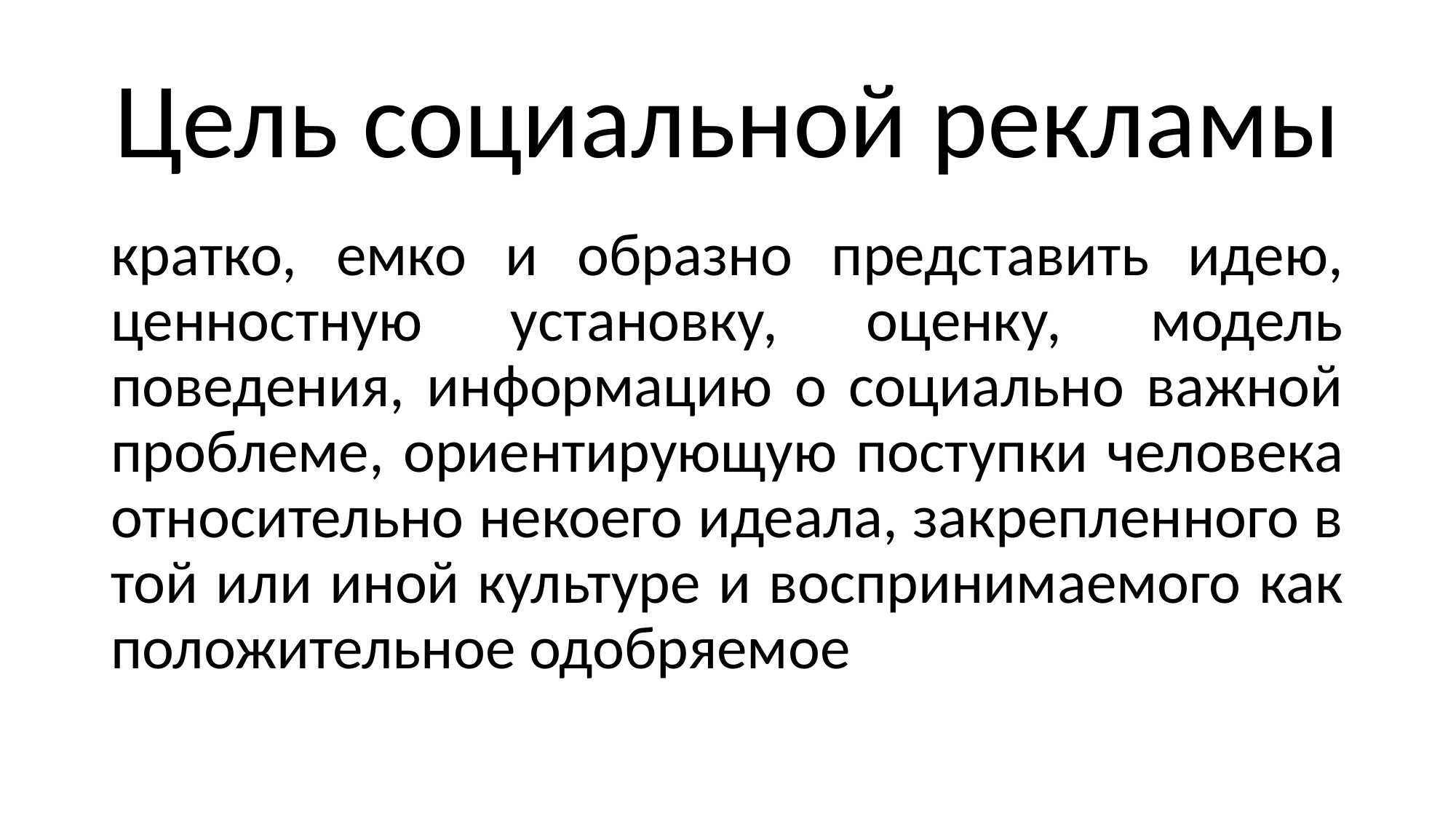

# Цель социальной рекламы
кратко, емко и образно представить идею, ценностную установку, оценку, модель поведения, информацию о социально важной проблеме, ориентирующую поступки человека относительно некоего идеала, закрепленного в той или иной культуре и воспринимаемого как положительное одобряемое